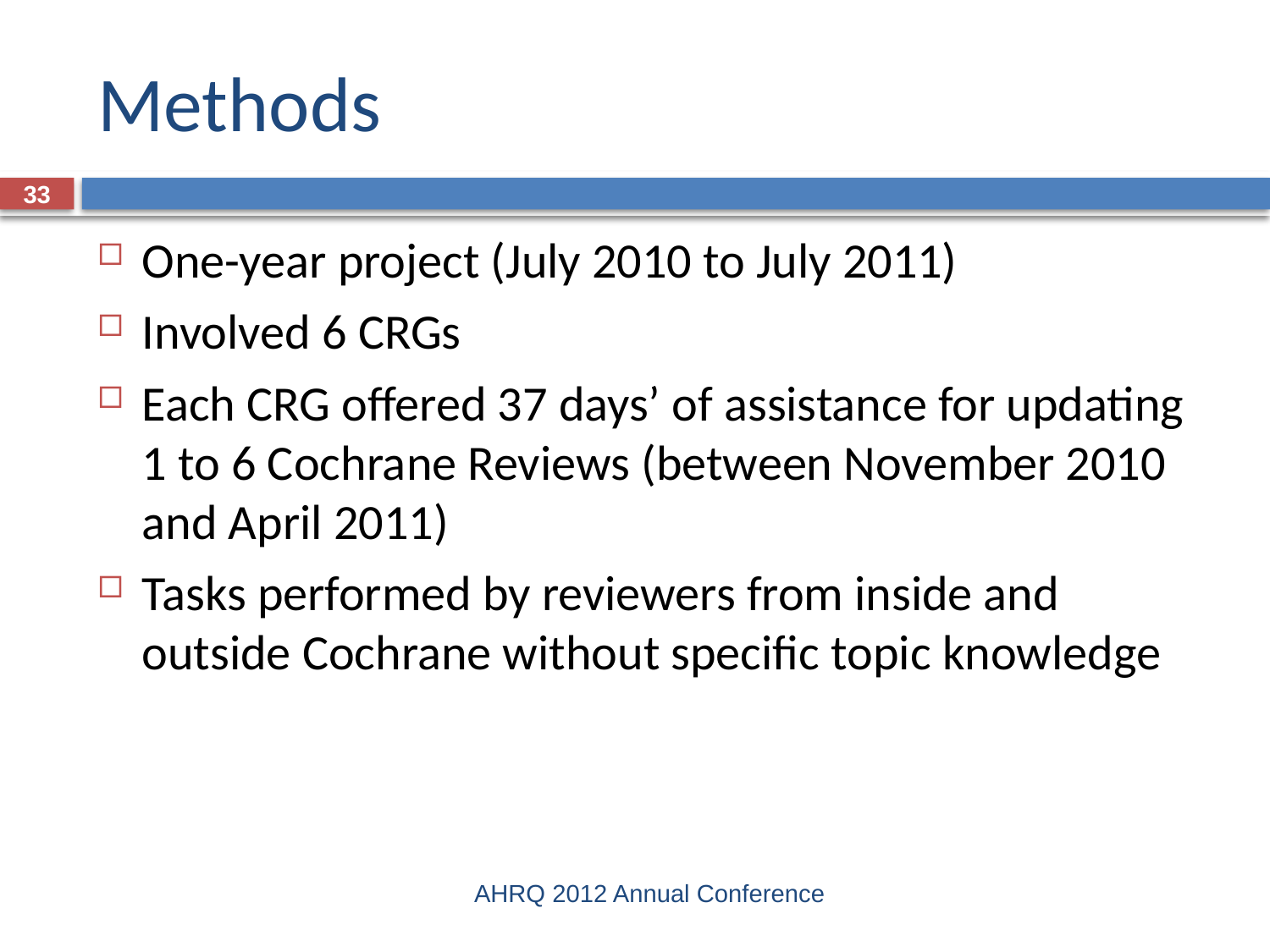

# Methods
33
One-year project (July 2010 to July 2011)
Involved 6 CRGs
Each CRG offered 37 days’ of assistance for updating 1 to 6 Cochrane Reviews (between November 2010 and April 2011)
Tasks performed by reviewers from inside and outside Cochrane without specific topic knowledge
AHRQ 2012 Annual Conference